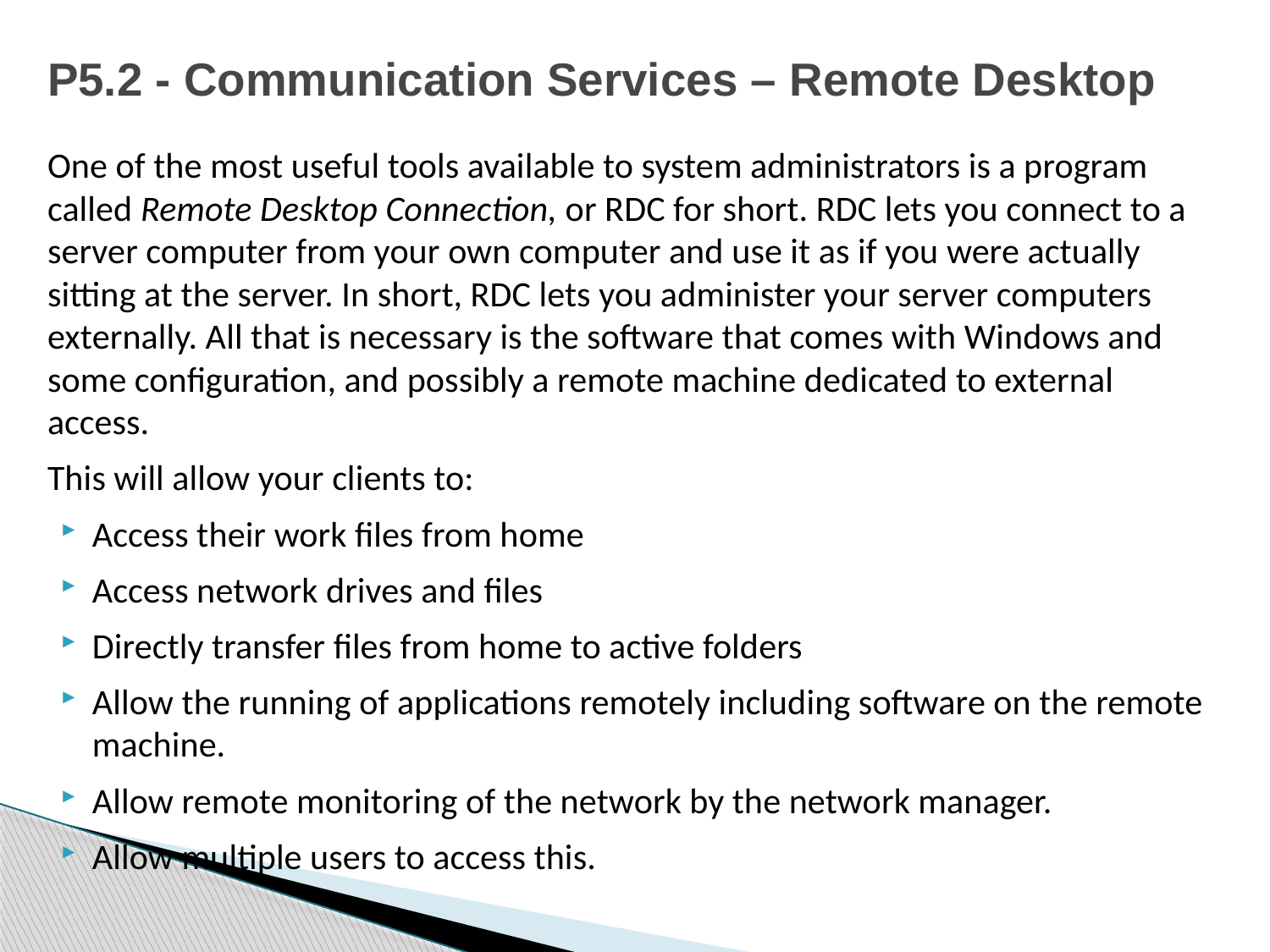

# P5.2 - Communication Services – Remote Desktop
One of the most useful tools available to system administrators is a program called Remote Desktop Connection, or RDC for short. RDC lets you connect to a server computer from your own computer and use it as if you were actually sitting at the server. In short, RDC lets you administer your server computers externally. All that is necessary is the software that comes with Windows and some configuration, and possibly a remote machine dedicated to external access.
This will allow your clients to:
Access their work files from home
Access network drives and files
Directly transfer files from home to active folders
Allow the running of applications remotely including software on the remote machine.
Allow remote monitoring of the network by the network manager.
Allow multiple users to access this.